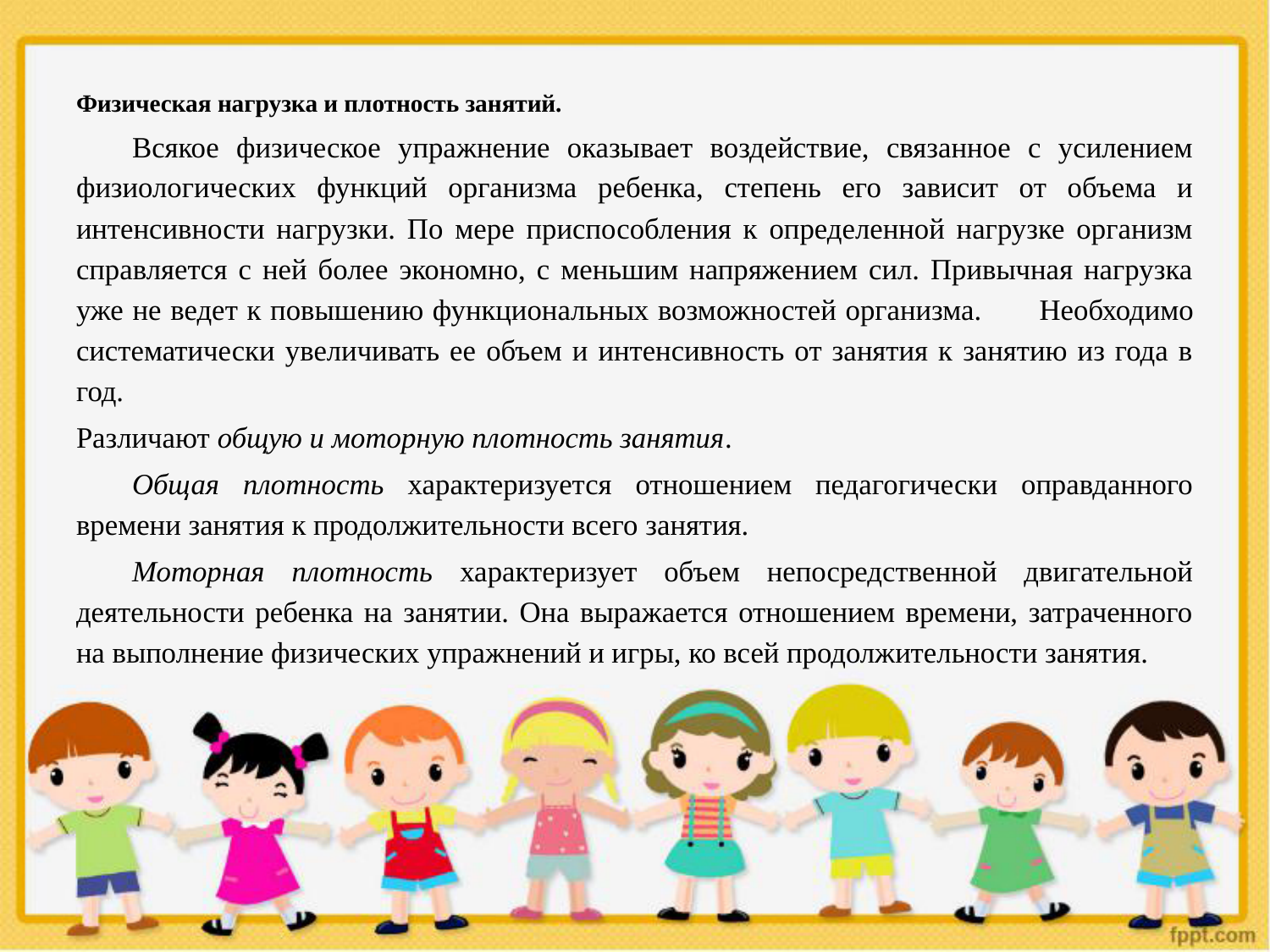

Физическая нагрузка и плотность занятий.
	Всякое физическое упражнение оказывает воздействие, связанное с усилением физиологических функций организма ребенка, степень его зависит от объема и интенсивности нагрузки. По мере приспособления к определенной нагрузке организм справляется с ней более экономно, с меньшим напряжением сил. Привычная нагрузка уже не ведет к повышению функциональных возможностей организма. 	Необходимо систематически увеличивать ее объем и интенсивность от занятия к занятию из года в год.
Различают общую и моторную плотность занятия.
	Общая плотность характеризуется отношением педагогически оправданного времени занятия к продолжительности всего занятия.
	Моторная плотность характеризует объем непосредственной двигательной деятельности ребенка на занятии. Она выражается отношением времени, затраченного на выполнение физических упражнений и игры, ко всей продолжительности занятия.